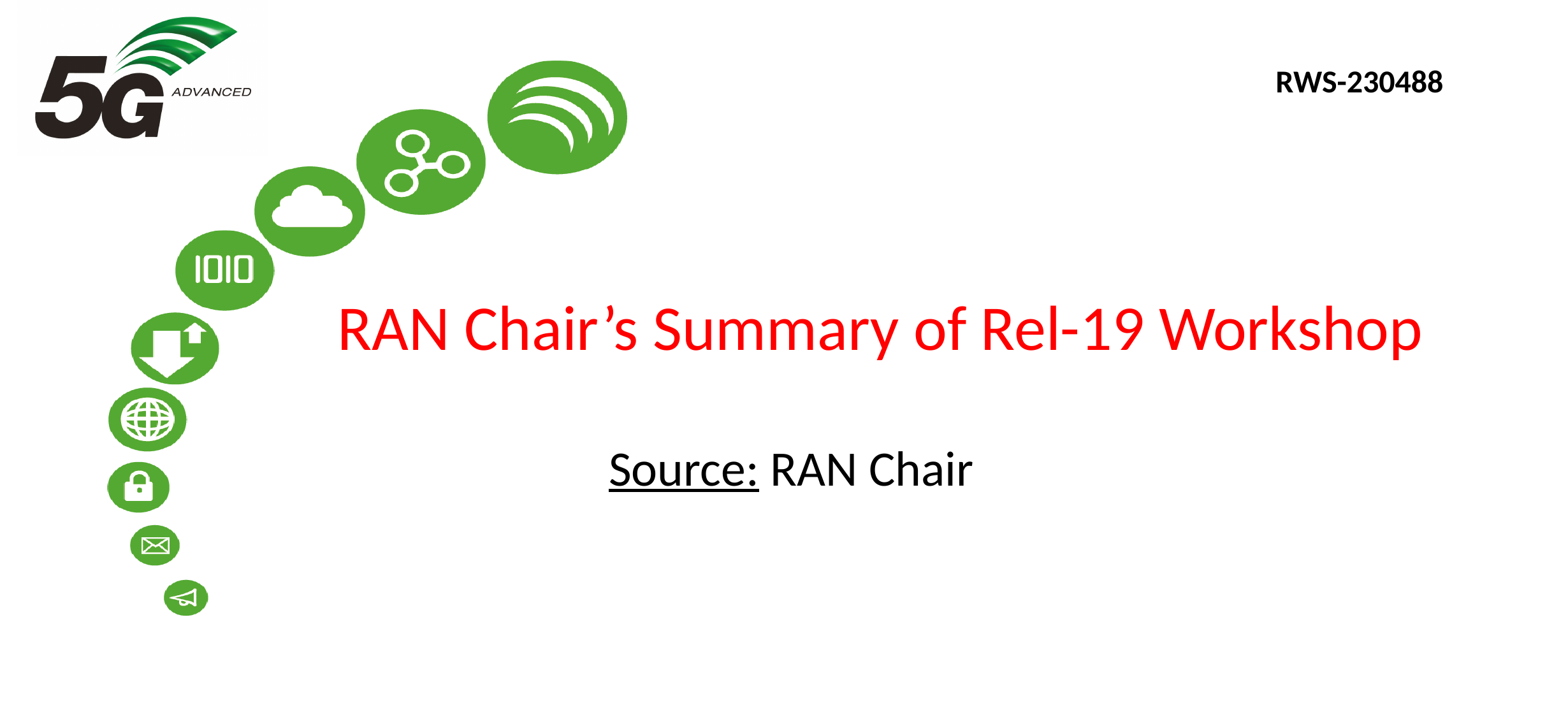

RWS-230488
# RAN Chair’s Summary of Rel-19 Workshop
Source: RAN Chair